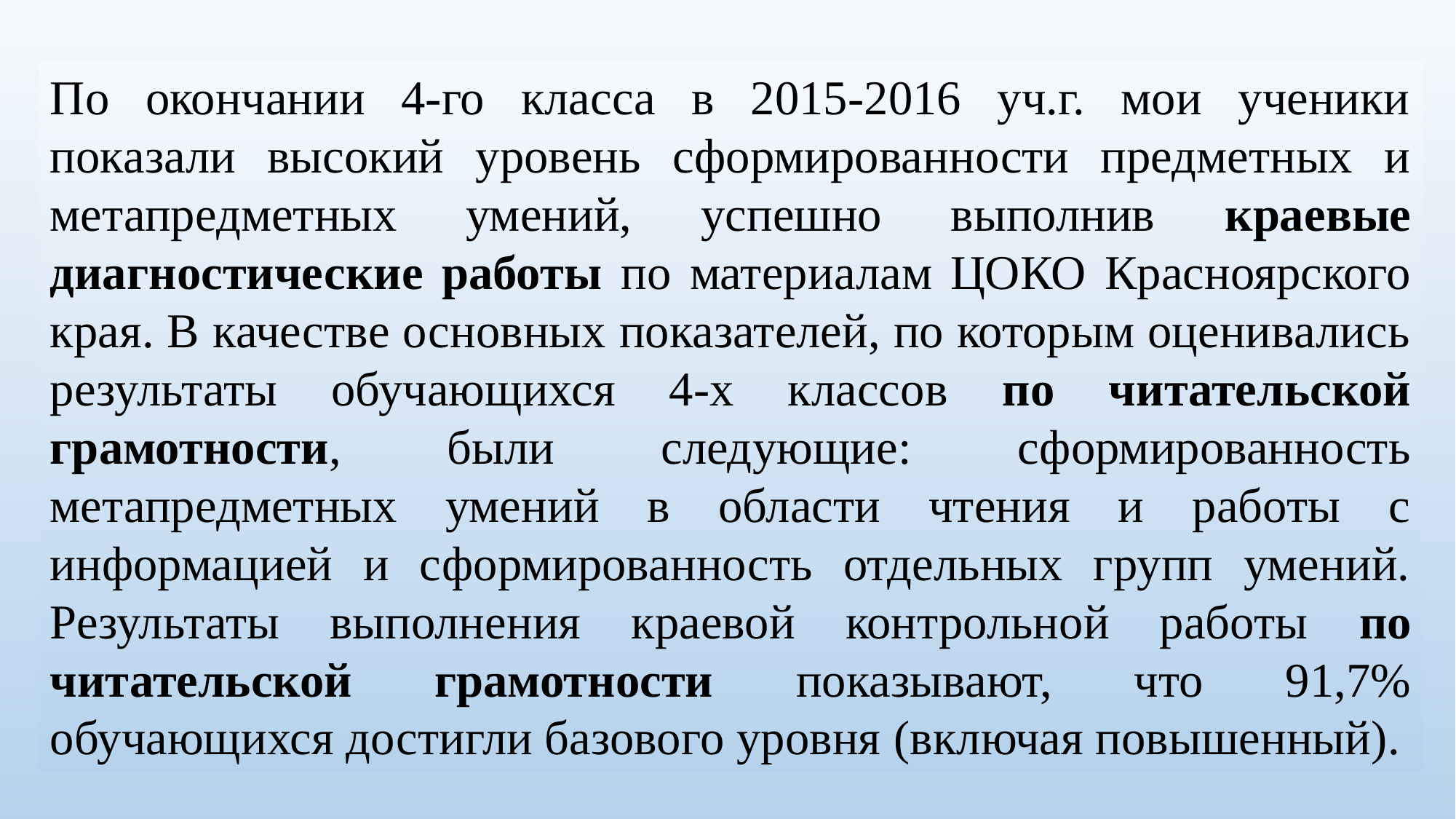

По окончании 4-го класса в 2015-2016 уч.г. мои ученики показали высокий уровень сформированности предметных и метапредметных умений, успешно выполнив краевые диагностические работы по материалам ЦОКО Красноярского края. В качестве основных показателей, по которым оценивались результаты обучающихся 4-х классов по читательской грамотности, были следующие: сформированность метапредметных умений в области чтения и работы с информацией и сформированность отдельных групп умений. Результаты выполнения краевой контрольной работы по читательской грамотности показывают, что 91,7% обучающихся достигли базового уровня (включая повышенный).